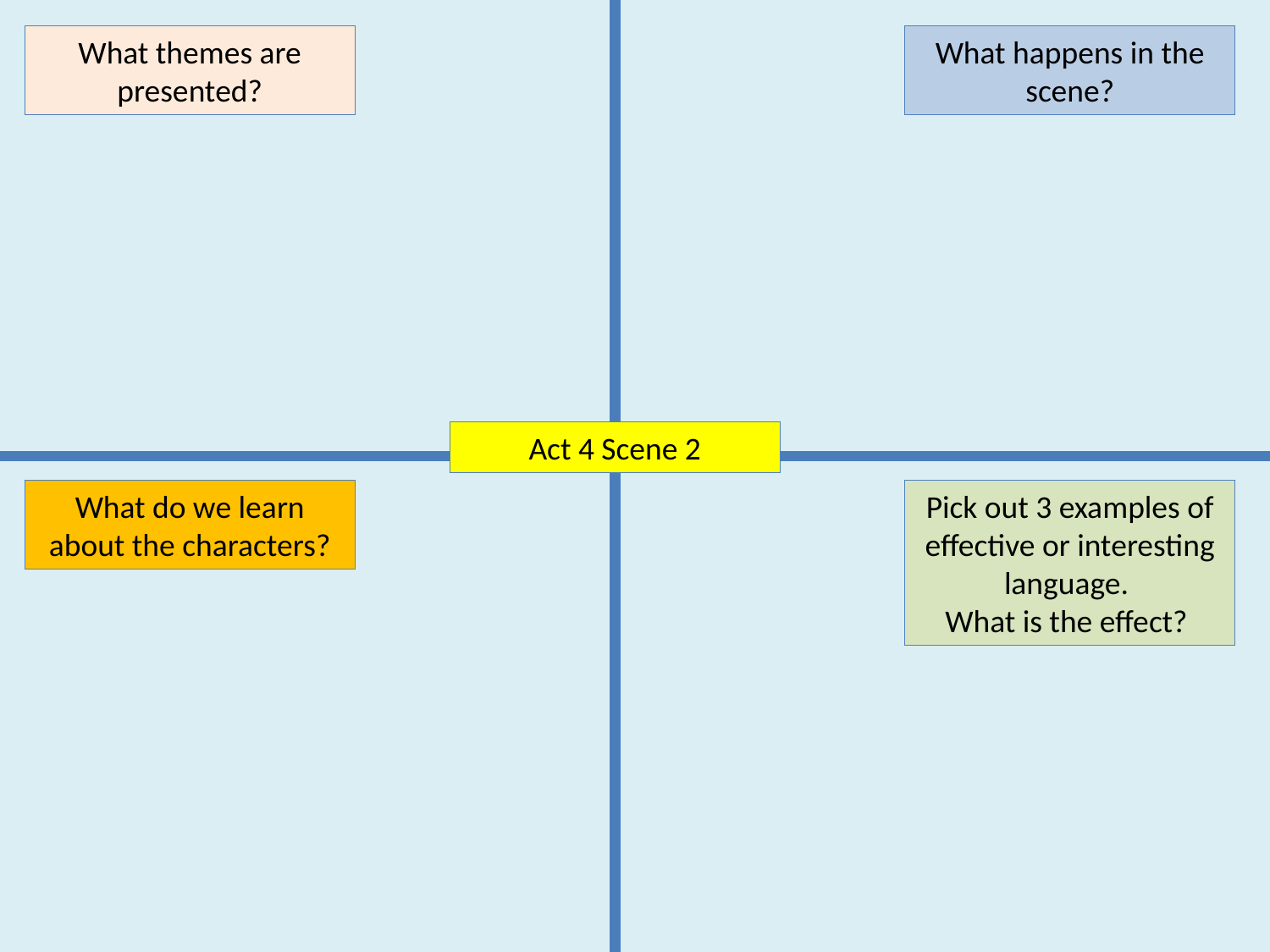

What themes are presented?
What happens in the scene?
Act 4 Scene 2
What do we learn about the characters?
Pick out 3 examples of effective or interesting language.
What is the effect?